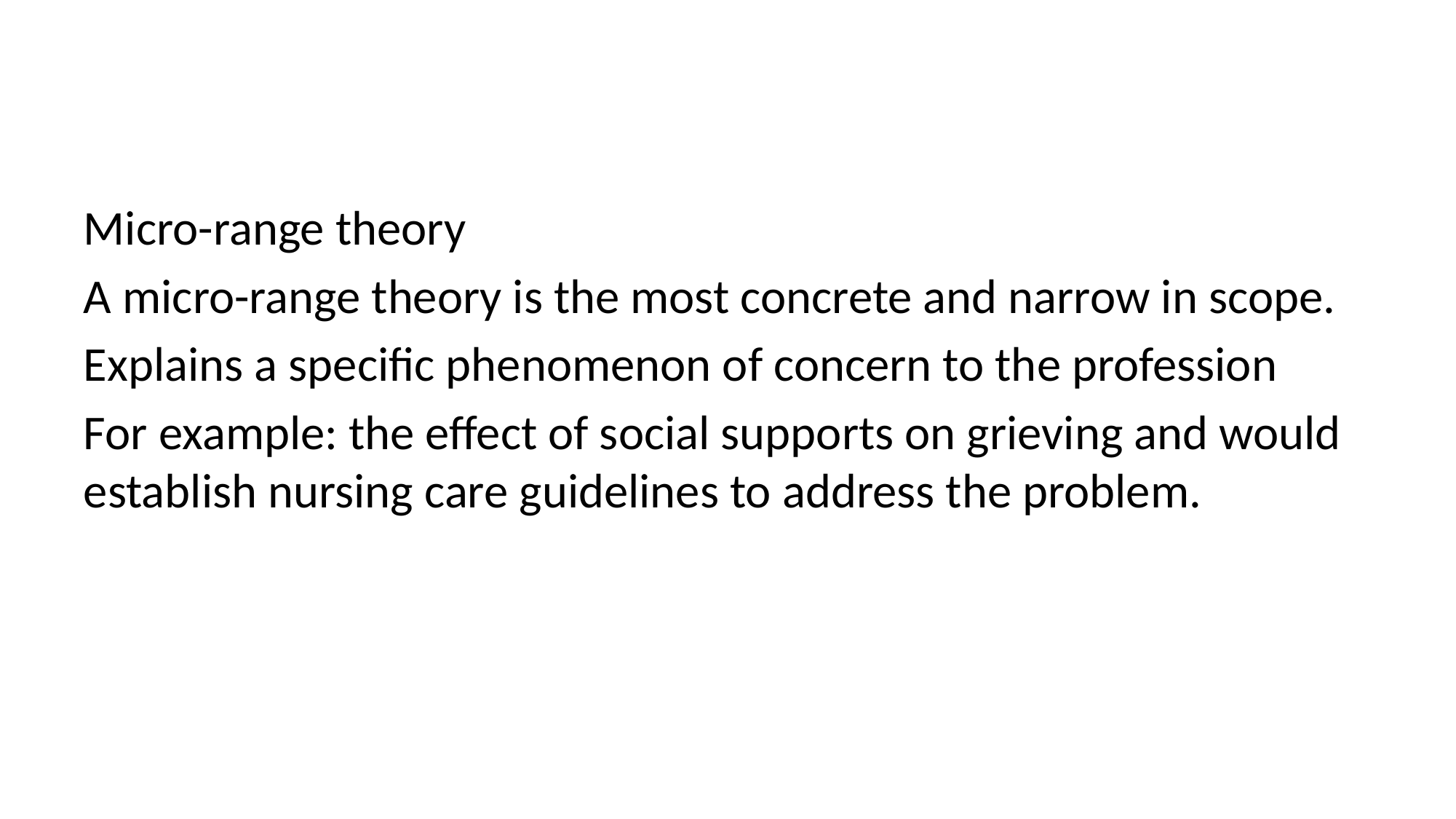

#
Micro-range theory
A micro-range theory is the most concrete and narrow in scope.
Explains a specific phenomenon of concern to the profession
For example: the effect of social supports on grieving and would establish nursing care guidelines to address the problem.